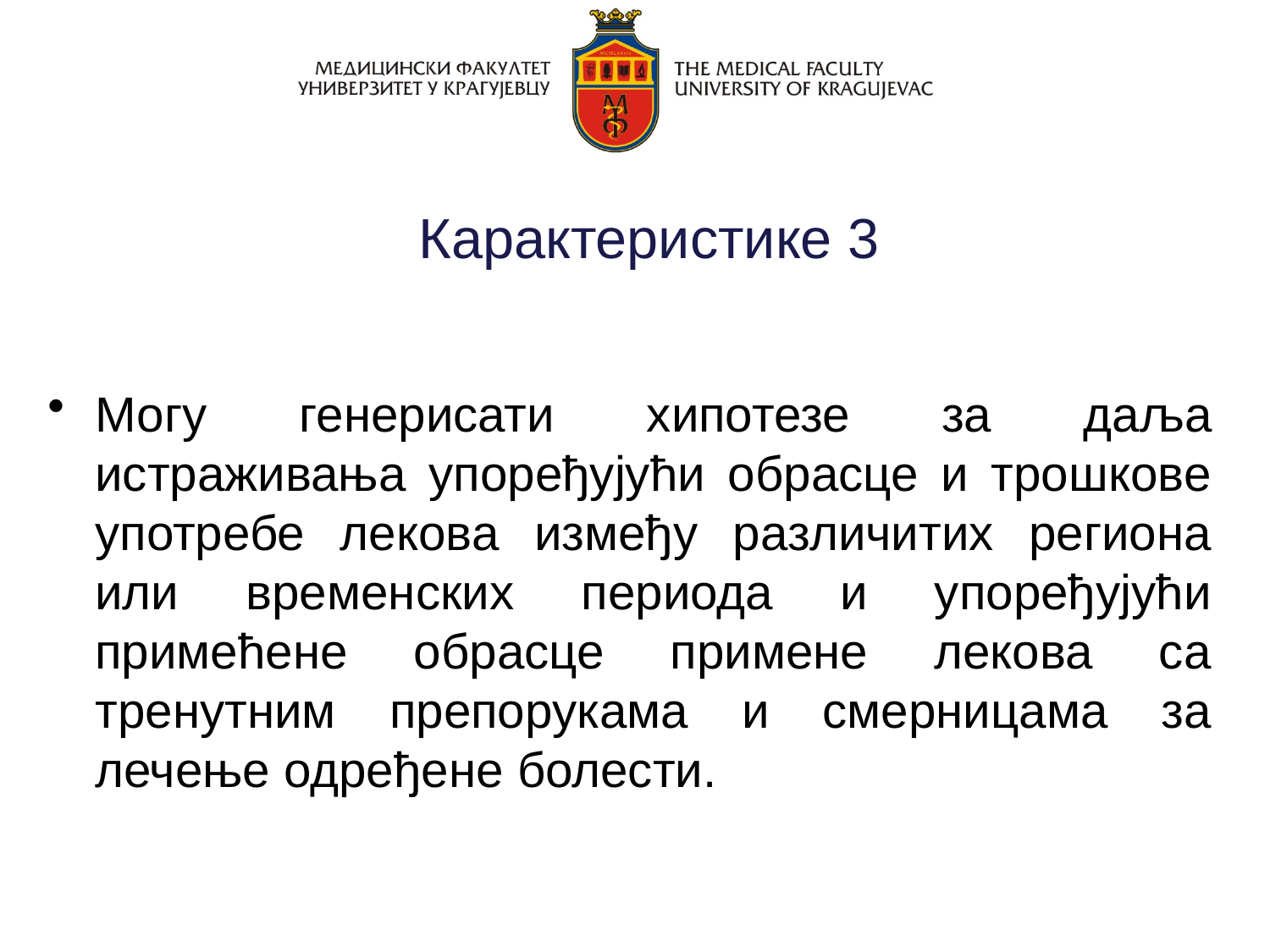

# Карактеристике 3
Могу генерисати хипотезе за даља истраживања упоређујући обрасце и трошкове употребе лекова између различитих региона или временских периода и упоређујући примећене обрасце примене лекова са тренутним препорукама и смерницама за лечење одређене болести.